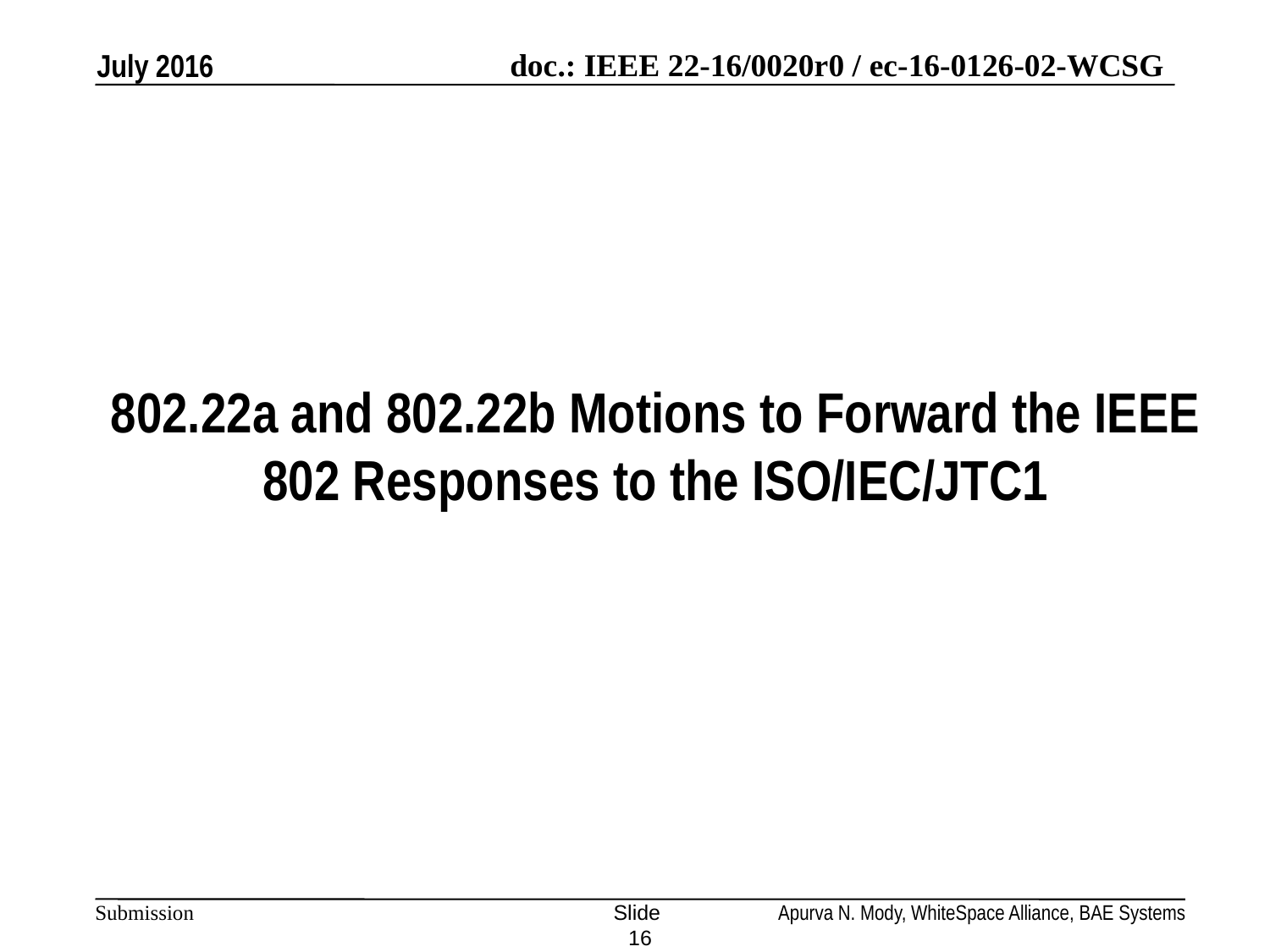

July 2016
# 802.22a and 802.22b Motions to Forward the IEEE 802 Responses to the ISO/IEC/JTC1
Slide 16
Apurva N. Mody, WhiteSpace Alliance, BAE Systems